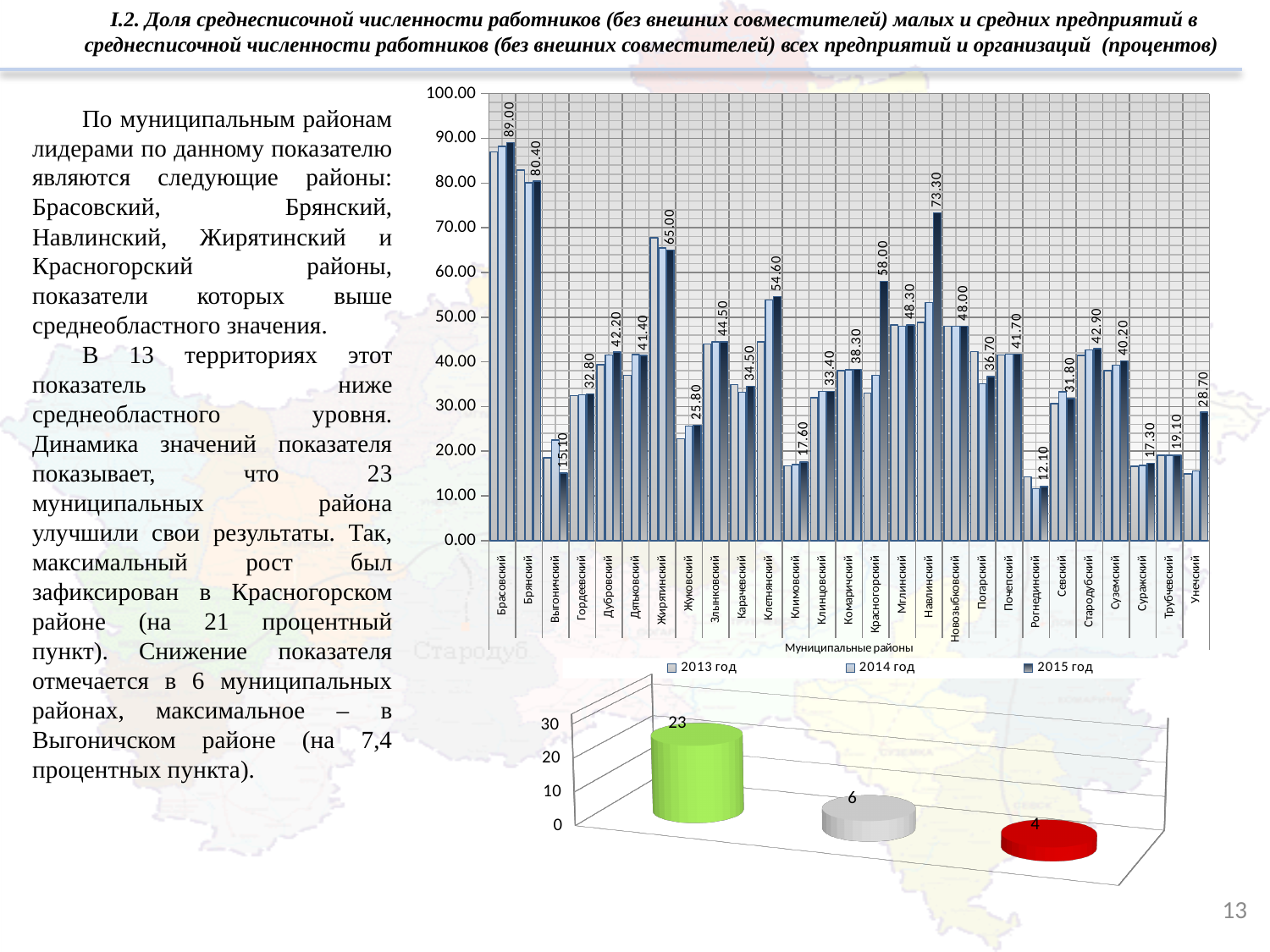

I.2. Доля среднесписочной численности работников (без внешних совместителей) малых и средних предприятий в среднесписочной численности работников (без внешних совместителей) всех предприятий и организаций  (процентов)

### Chart

| Category | 2013 год | 2014 год | 2015 год |
|---|---|---|---|
| Брасовский  | 87.0 | 88.2 | 89.0 |
| Брянский  | 82.9 | 80.1 | 80.4 |
| Выгоничский  | 18.5 | 22.5 | 15.1 |
| Гордеевский  | 32.4 | 32.6 | 32.800000000000004 |
| Дубровский  | 39.4 | 41.5 | 42.2 |
| Дятьковский  | 37.0 | 41.6 | 41.4 |
| Жирятинский  | 67.8 | 65.5 | 65.0 |
| Жуковский  | 22.8 | 25.6 | 25.8 |
| Злынковский  | 44.0 | 44.5 | 44.5 |
| Карачевский  | 34.9 | 33.2 | 34.5 |
| Клетнянский  | 44.5 | 53.8 | 54.6 |
| Климовский  | 16.7 | 17.0 | 17.6 |
| Клинцовский  | 32.0 | 33.4 | 33.4 |
| Комаричский  | 38.0 | 38.2 | 38.300000000000004 |
| Красногорский  | 33.0 | 37.0 | 58.0 |
| Мглинский  | 48.3 | 48.0 | 48.3 |
| Навлинский  | 48.8 | 53.3 | 73.3 |
| Новозыбковский  | 48.0 | 48.0 | 48.0 |
| Погарский  | 42.3 | 35.1 | 36.7 |
| Почепский  | 41.5 | 41.7 | 41.7 |
| Рогнединский  | 14.3 | 11.6 | 12.1 |
| Севский  | 30.6 | 33.300000000000004 | 31.8 |
| Стародубский  | 41.4 | 42.7 | 42.9 |
| Суземский  | 38.0 | 39.300000000000004 | 40.2 |
| Суражский  | 16.6 | 16.8 | 17.3 |
| Трубчевский  | 19.1 | 19.1 | 19.1 |
| Унечский  | 14.9 | 15.6 | 28.7 |
По муниципальным районам лидерами по данному показателю являются следующие районы: Брасовский, Брянский, Навлинский, Жирятинский и Красногорский районы, показатели которых выше среднеобластного значения.
В 13 территориях этот показатель ниже среднеобластного уровня. Динамика значений показателя показывает, что 23 муниципальных района улучшили свои результаты. Так, максимальный рост был зафиксирован в Красногорском районе (на 21 процентный пункт). Снижение показателя отмечается в 6 муниципальных районах, максимальное – в Выгоничском районе (на 7,4 процентных пункта).

[unsupported chart]

13